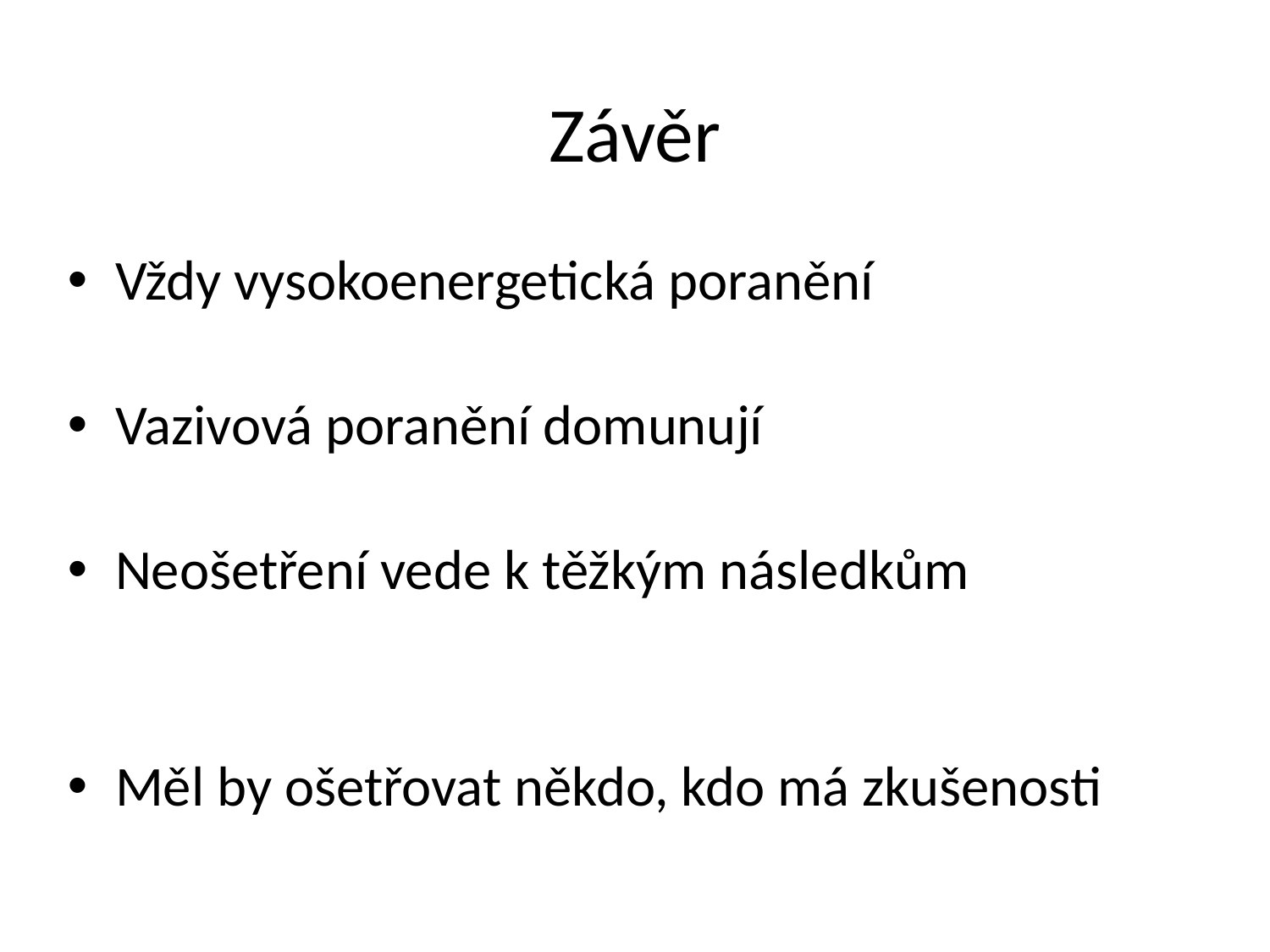

# Závěr

Vždy vysokoenergetická poranění

Vazivová poranění domunují

Neošetření vede k těžkým následkům

Měl by ošetřovat někdo, kdo má zkušenosti